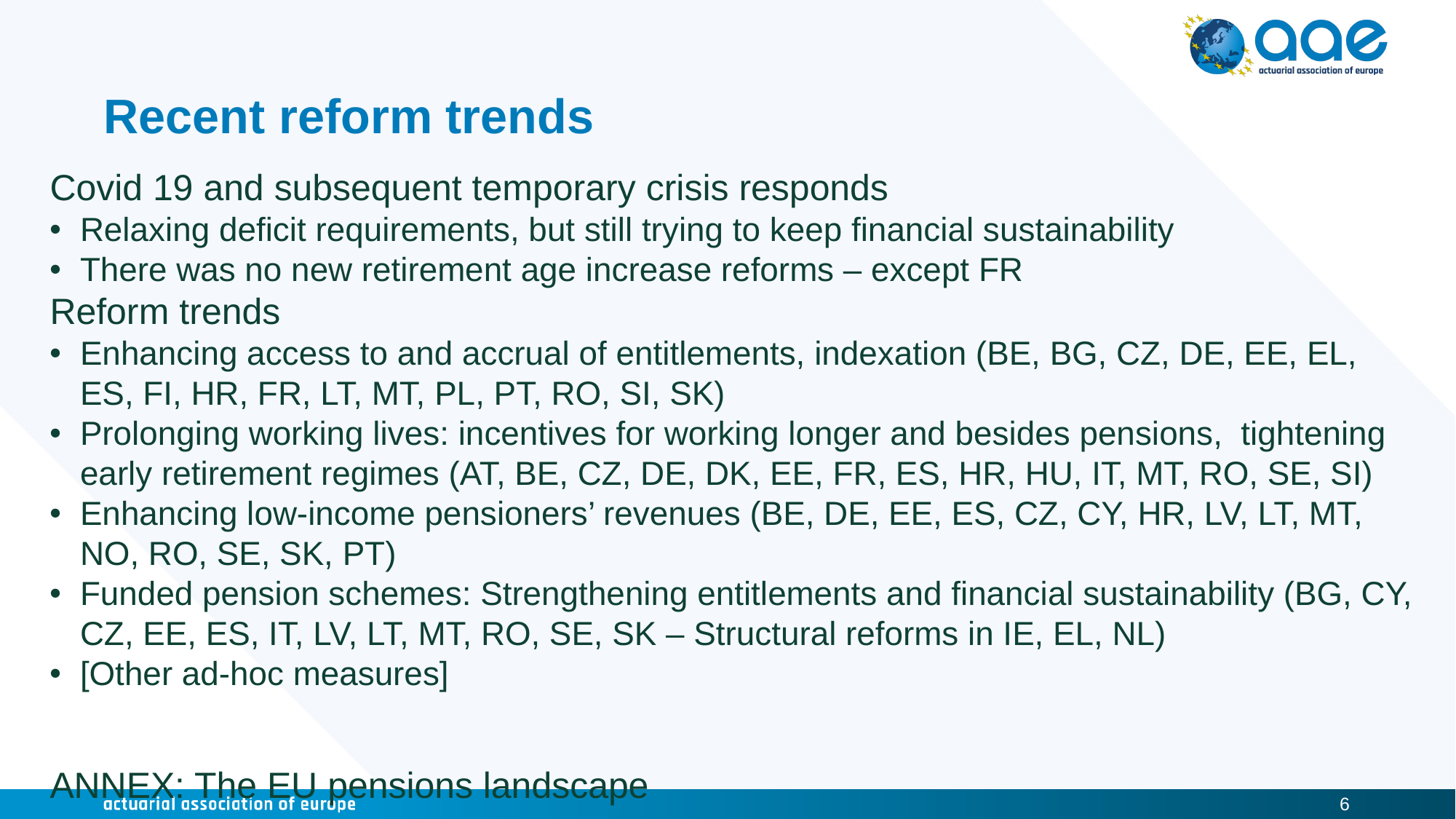

# Recent reform trends
Covid 19 and subsequent temporary crisis responds
Relaxing deficit requirements, but still trying to keep financial sustainability
There was no new retirement age increase reforms – except FR
Reform trends
Enhancing access to and accrual of entitlements, indexation (BE, BG, CZ, DE, EE, EL, ES, FI, HR, FR, LT, MT, PL, PT, RO, SI, SK)
Prolonging working lives: incentives for working longer and besides pensions,  tightening early retirement regimes (AT, BE, CZ, DE, DK, EE, FR, ES, HR, HU, IT, MT, RO, SE, SI)
Enhancing low-income pensioners’ revenues (BE, DE, EE, ES, CZ, CY, HR, LV, LT, MT, NO, RO, SE, SK, PT)
Funded pension schemes: Strengthening entitlements and financial sustainability (BG, CY, CZ, EE, ES, IT, LV, LT, MT, RO, SE, SK – Structural reforms in IE, EL, NL)
[Other ad-hoc measures]

ANNEX: The EU pensions landscape

6